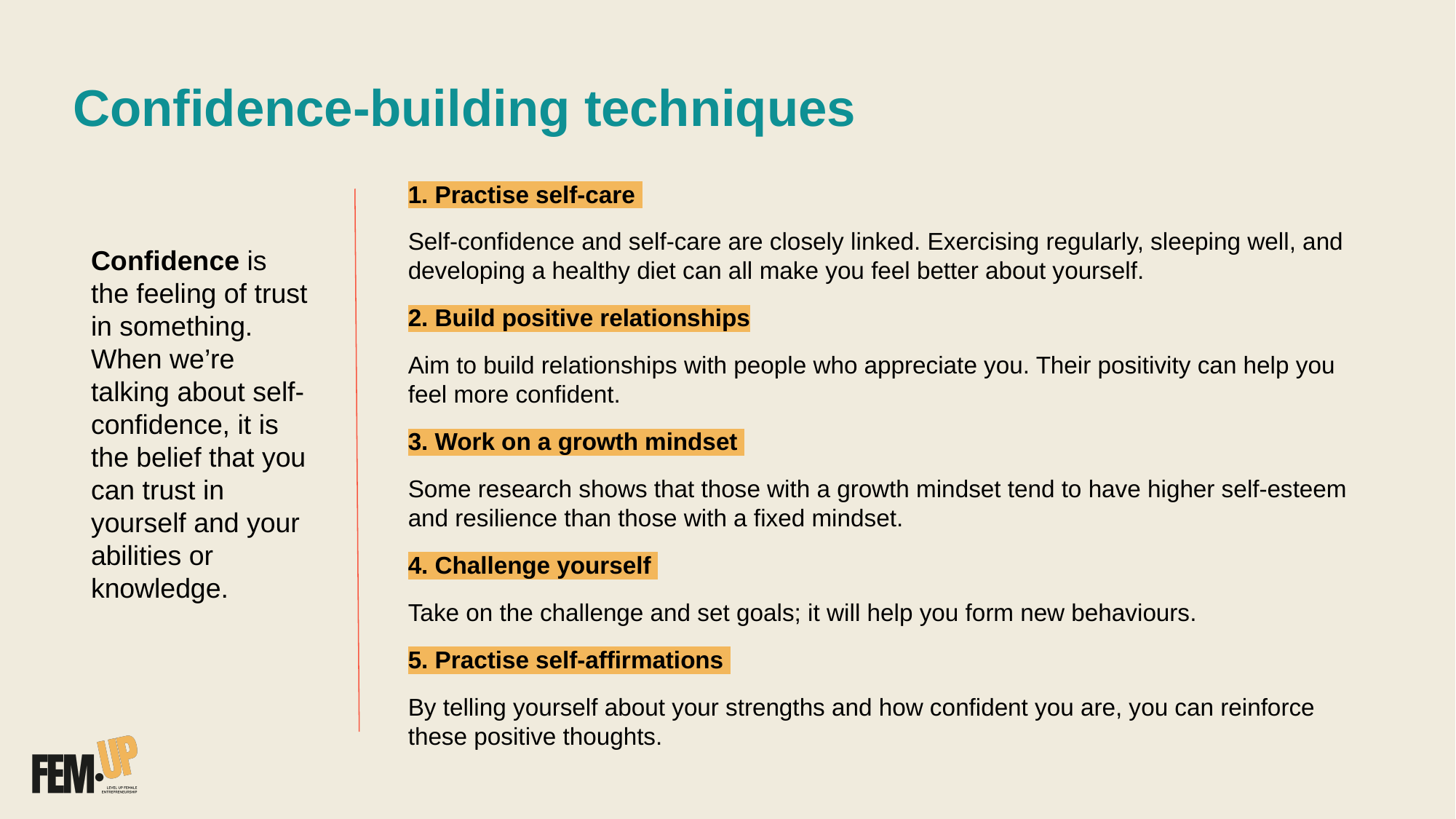

# Confidence-building techniques
1. Practise self-care
Self-confidence and self-care are closely linked. Exercising regularly, sleeping well, and developing a healthy diet can all make you feel better about yourself.
2. Build positive relationships
Aim to build relationships with people who appreciate you. Their positivity can help you feel more confident.
3. Work on a growth mindset
Some research shows that those with a growth mindset tend to have higher self-esteem and resilience than those with a fixed mindset.
4. Challenge yourself
Take on the challenge and set goals; it will help you form new behaviours.
5. Practise self-affirmations
By telling yourself about your strengths and how confident you are, you can reinforce these positive thoughts.
Confidence is the feeling of trust in something. When we’re talking about self-confidence, it is the belief that you can trust in yourself and your abilities or knowledge.